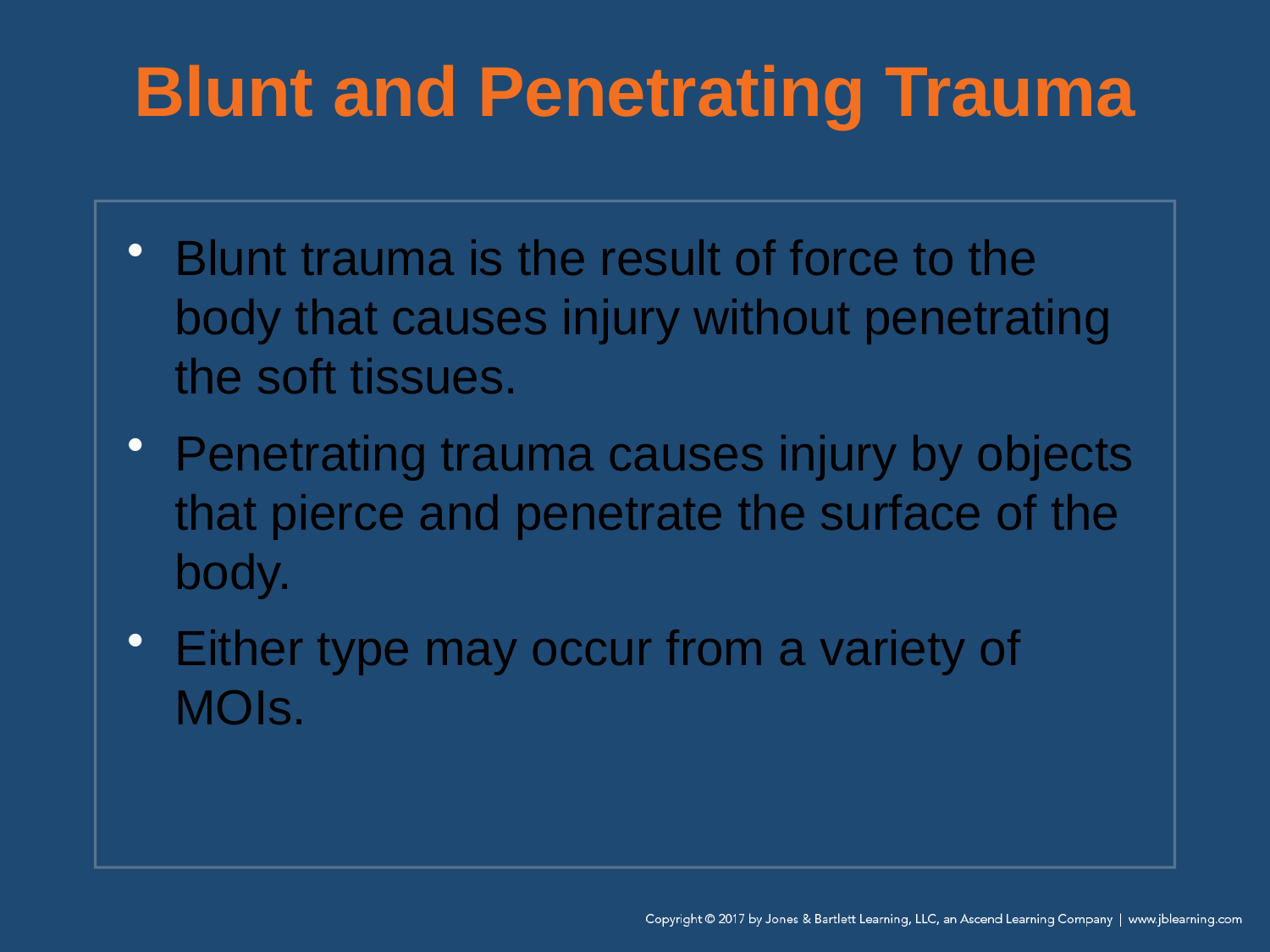

# Blunt and Penetrating Trauma
Blunt trauma is the result of force to the body that causes injury without penetrating the soft tissues.
Penetrating trauma causes injury by objects that pierce and penetrate the surface of the body.
Either type may occur from a variety of MOIs.